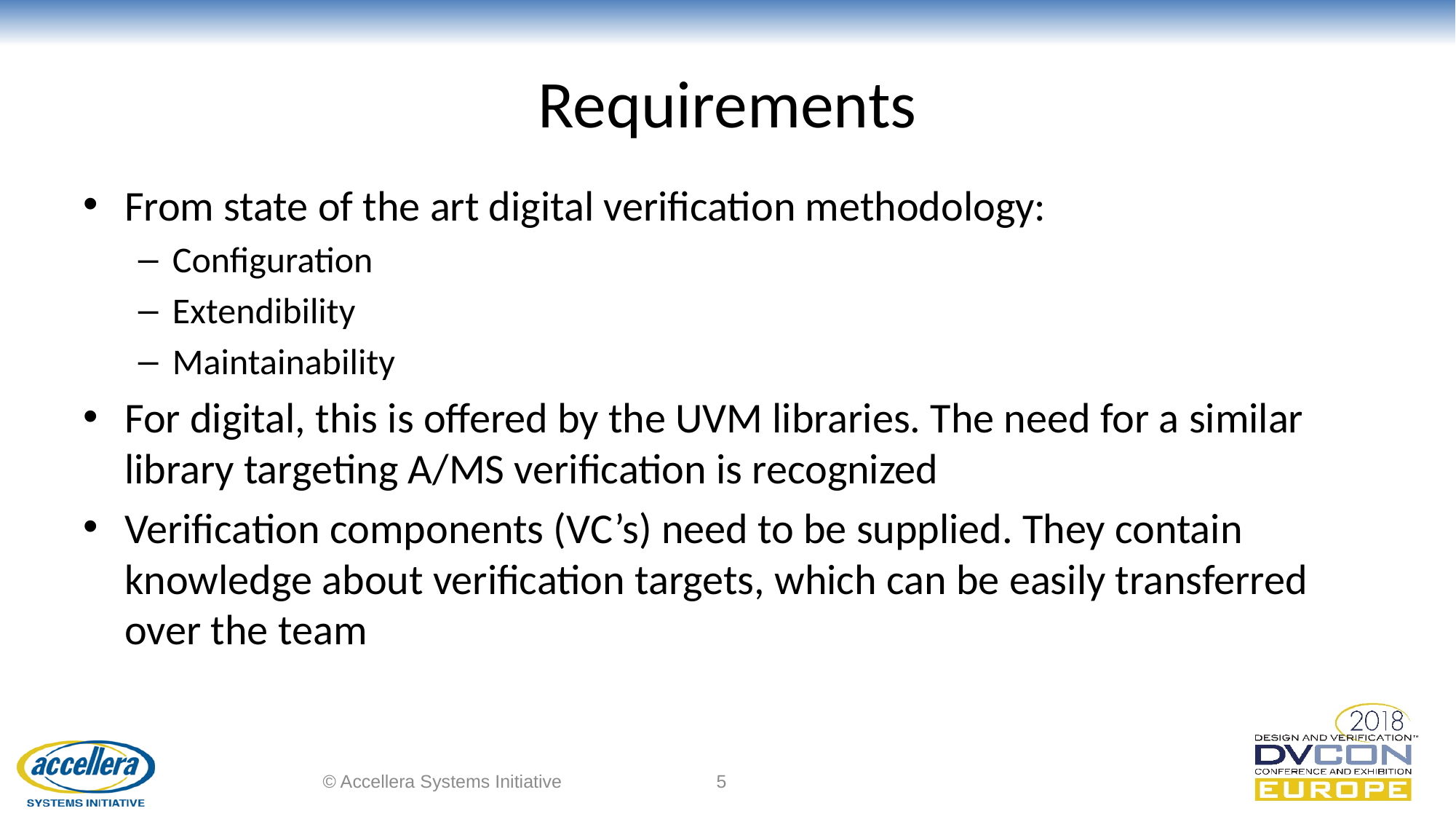

# Requirements
From state of the art digital verification methodology:
Configuration
Extendibility
Maintainability
For digital, this is offered by the UVM libraries. The need for a similar library targeting A/MS verification is recognized
Verification components (VC’s) need to be supplied. They contain knowledge about verification targets, which can be easily transferred over the team

© Accellera Systems Initiative
5